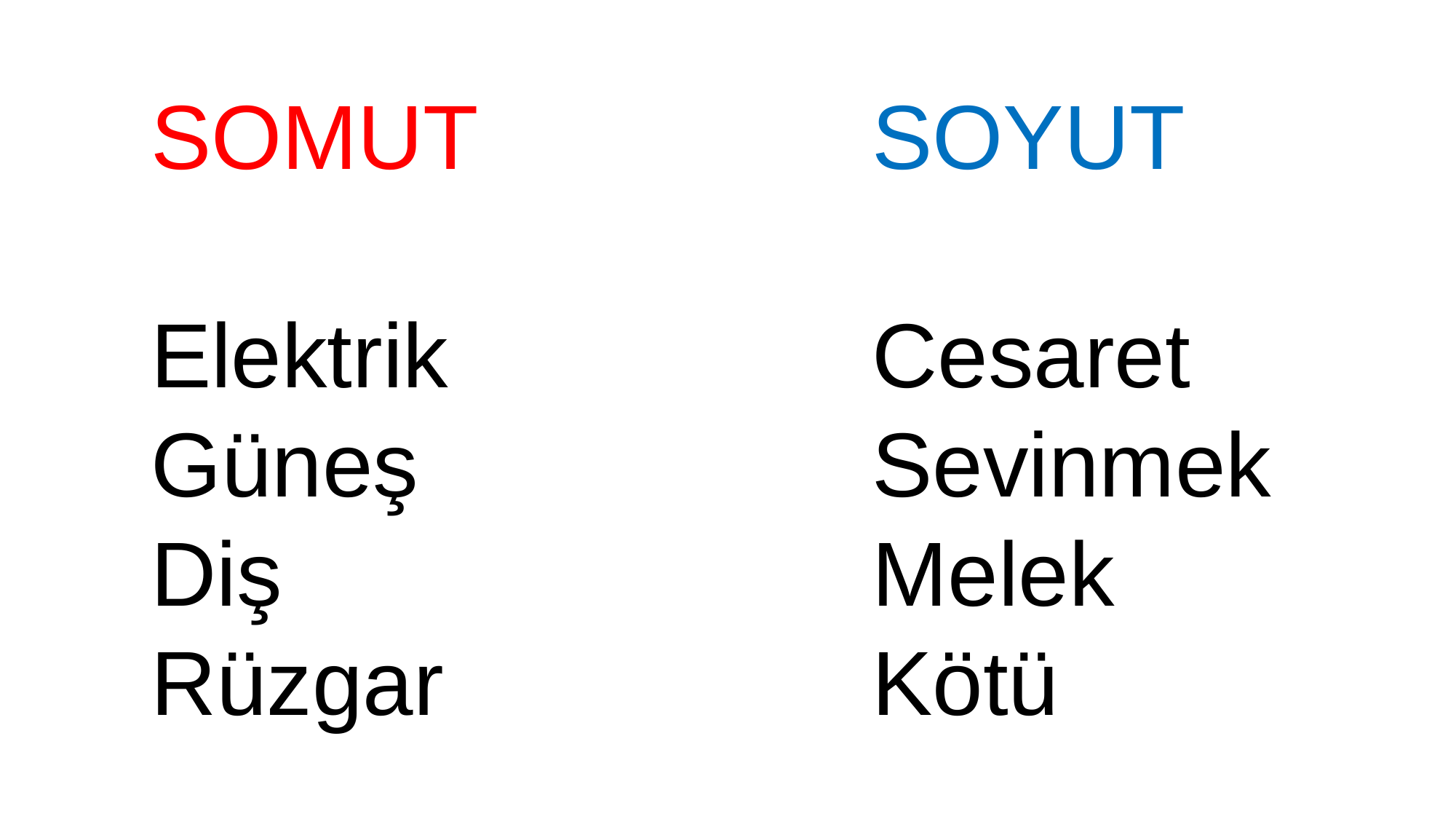

SOYUT

Cesaret
Sevinmek
Melek
Kötü
SOMUT

Elektrik
Güneş
Diş
Rüzgar